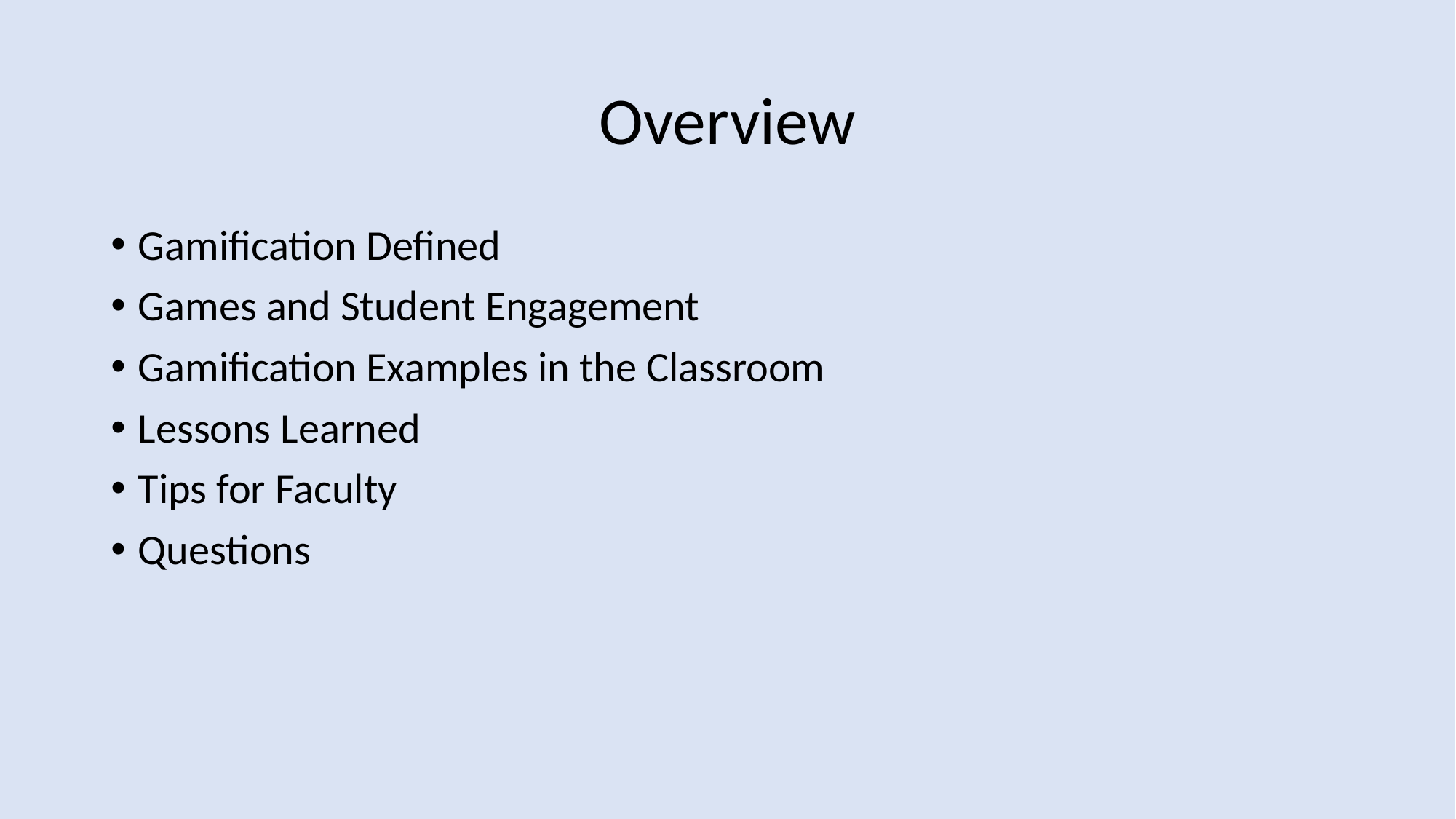

# Overview
Gamification Defined
Games and Student Engagement
Gamification Examples in the Classroom
Lessons Learned
Tips for Faculty
Questions